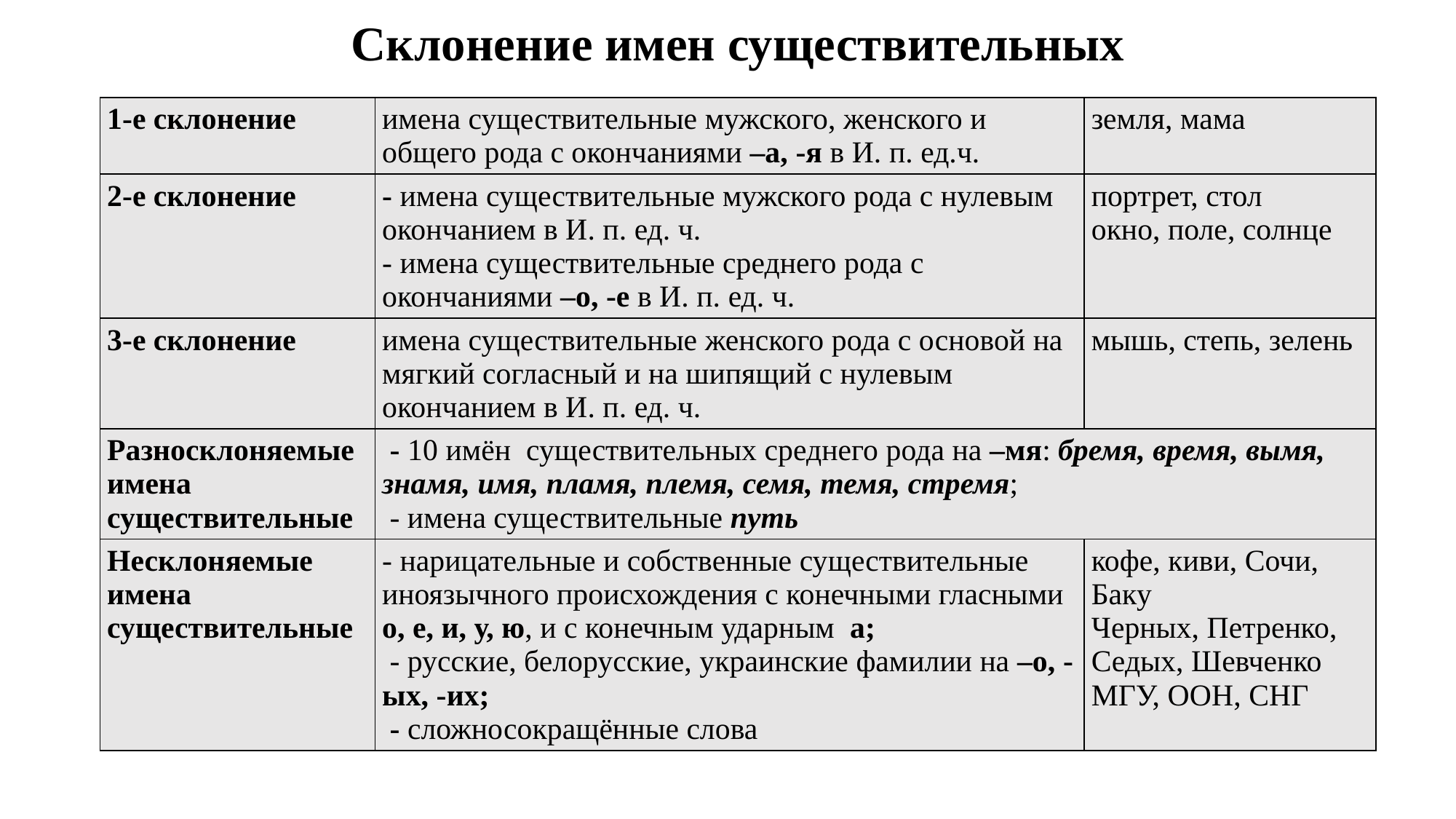

Склонение имен существительных
| 1-е склонение | имена существительные мужского, женского и общего рода с окончаниями –а, -я в И. п. ед.ч. | земля, мама |
| --- | --- | --- |
| 2-е склонение | - имена существительные мужского рода с нулевым окончанием в И. п. ед. ч. - имена существительные среднего рода с окончаниями –о, -е в И. п. ед. ч. | портрет, стол окно, поле, солнце |
| 3-е склонение | имена существительные женского рода с основой на мягкий согласный и на шипящий с нулевым окончанием в И. п. ед. ч. | мышь, степь, зелень |
| Разносклоняемые имена существительные | - 10 имён  существительных среднего рода на –мя: бремя, время, вымя, знамя, имя, пламя, племя, семя, темя, стремя;  - имена существительные путь |  |
| Несклоняемые имена существительные | - нарицательные и собственные существительные иноязычного происхождения с конечными гласными о, е, и, у, ю, и с конечным ударным а;  - русские, белорусские, украинские фамилии на –о, -ых, -их;  - сложносокращённые слова | кофе, киви, Сочи, Баку Черных, Петренко, Седых, Шевченко МГУ, ООН, СНГ |